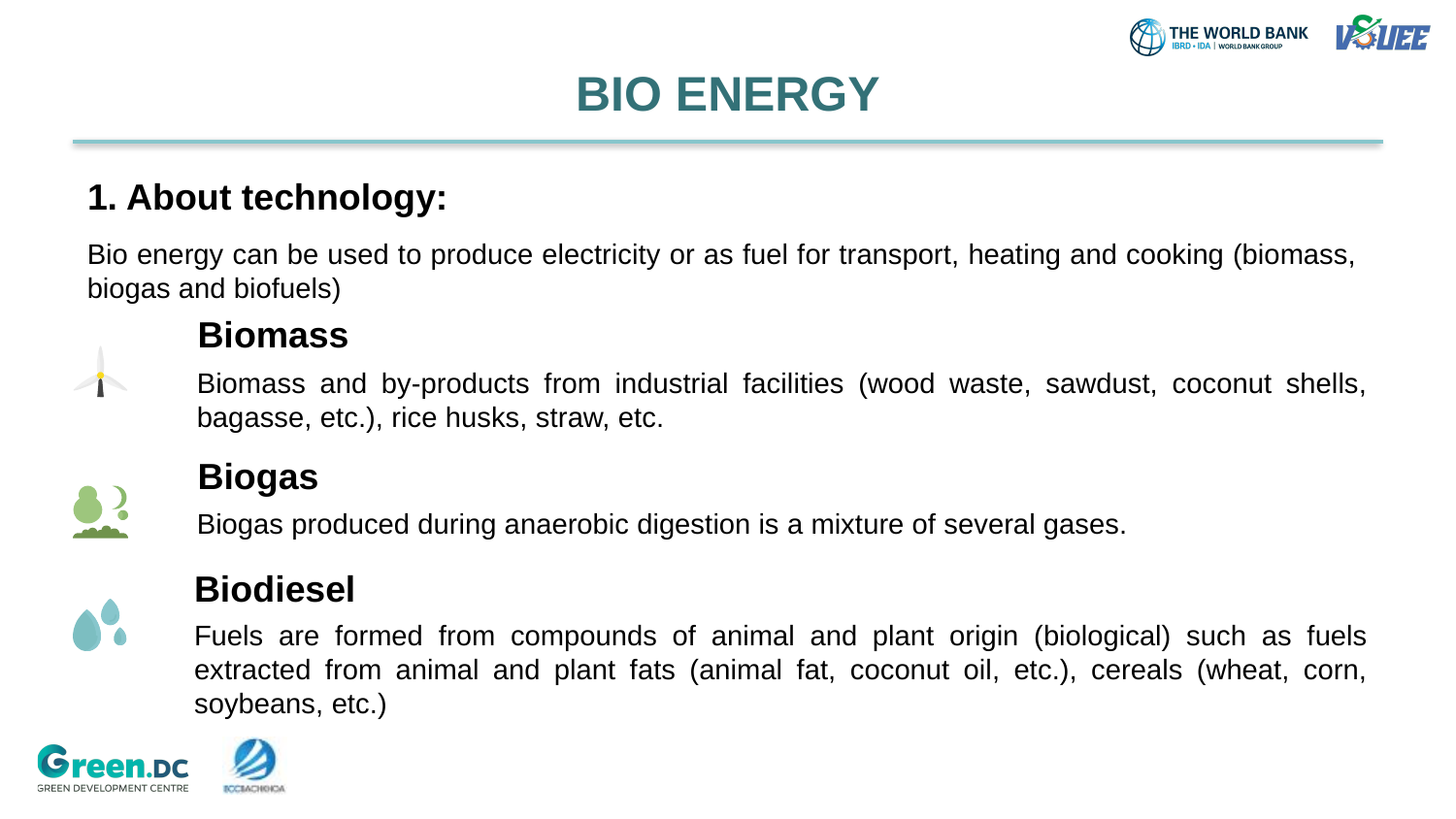

# BIO ENERGY
1. About technology:
Bio energy can be used to produce electricity or as fuel for transport, heating and cooking (biomass, biogas and biofuels)
Biomass

Biomass and by-products from industrial facilities (wood waste, sawdust, coconut shells, bagasse, etc.), rice husks, straw, etc.
Biogas
Biogas produced during anaerobic digestion is a mixture of several gases.

Biodiesel

Fuels are formed from compounds of animal and plant origin (biological) such as fuels extracted from animal and plant fats (animal fat, coconut oil, etc.), cereals (wheat, corn, soybeans, etc.)